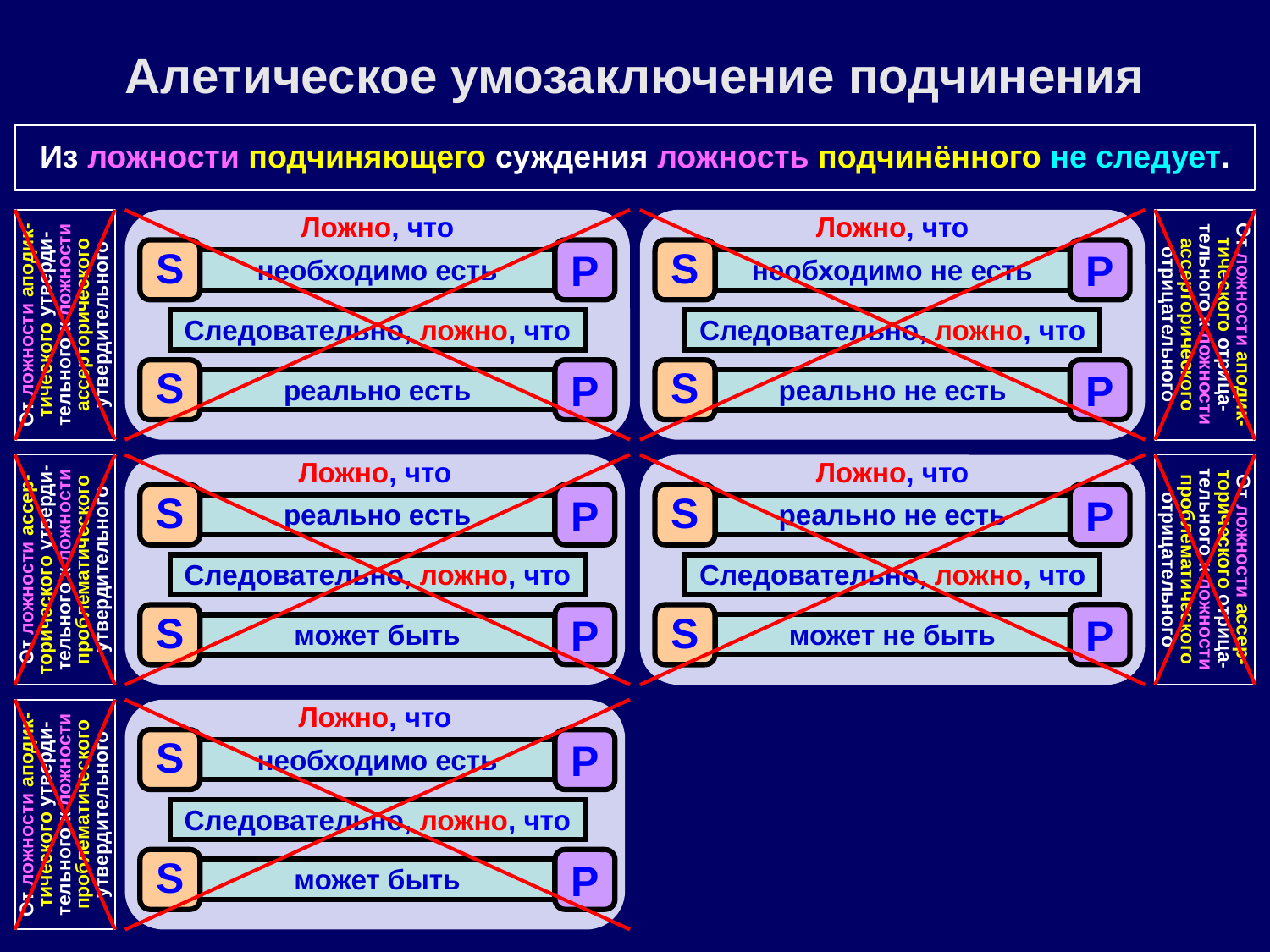

Алетическое умозаключение подчинения
Из ложности подчиняющего суждения ложность подчинённого не следует.
Ложно, что
Ложно, что
S
P
S
P
необходимо есть
необходимо не есть
От ложности аподик-тического утверди-тельного к ложности ассерторического утвердительного
От ложности аподик-тического отрица-тельного к ложности ассерторического отрицательного
Следовательно, ложно, что
Следовательно, ложно, что
S
P
S
P
реально есть
реально не есть
Ложно, что
Ложно, что
S
P
S
P
реально есть
реально не есть
От ложности ассер-торического утверди-тельного к ложности проблематического утвердительного
От ложности ассер-торического отрица-тельного к ложности проблематического отрицательного
Следовательно, ложно, что
Следовательно, ложно, что
P
P
S
S
может не быть
может быть
Ложно, что
S
P
необходимо есть
От ложности аподик-тического утверди-тельного к ложности проблематического утвердительного
Следовательно, ложно, что
S
P
может быть